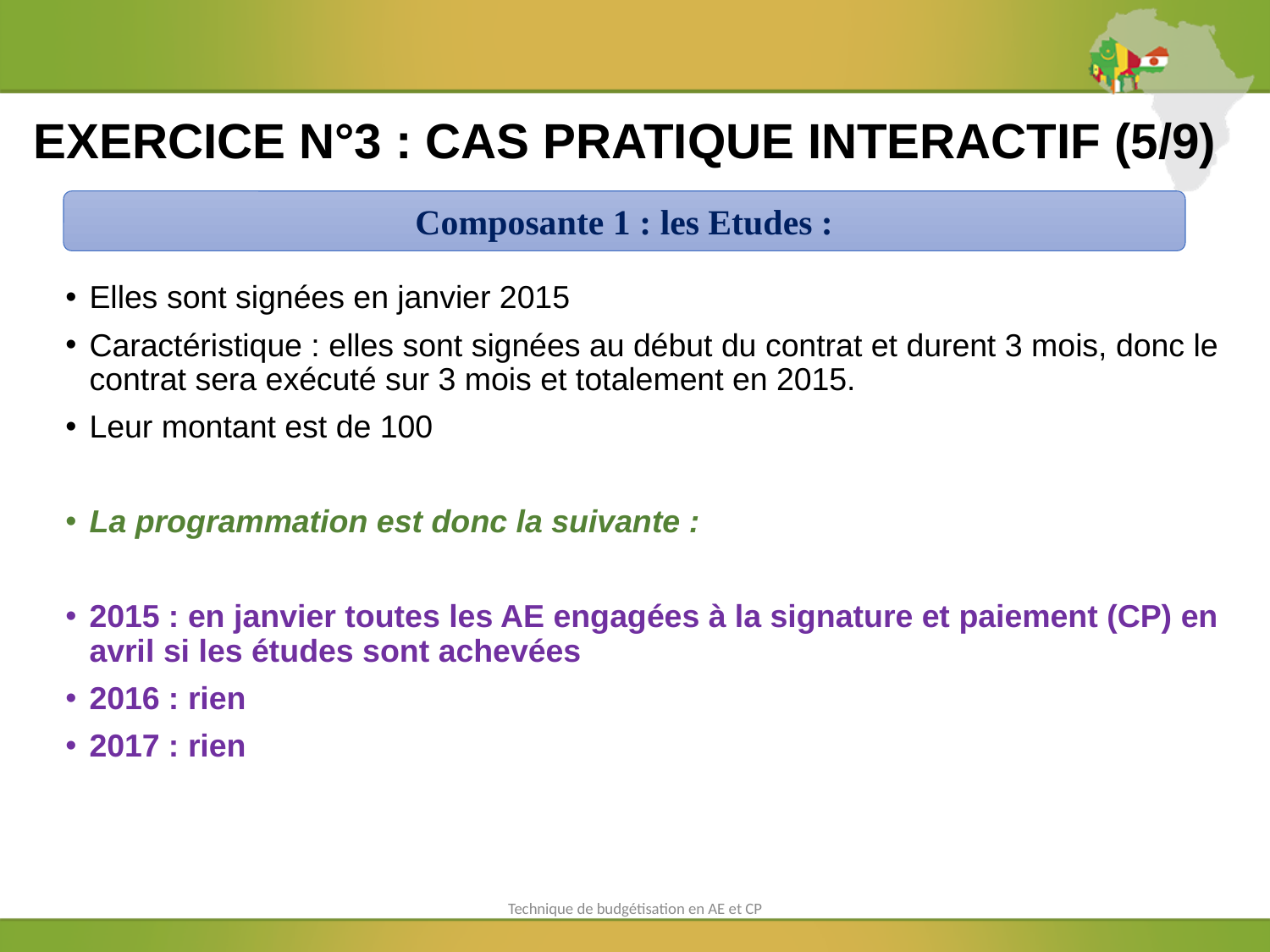

# EXERCICE N°3 : CAS PRATIQUE INTERACTIF (5/9)
Composante 1 : les Etudes :
Elles sont signées en janvier 2015
Caractéristique : elles sont signées au début du contrat et durent 3 mois, donc le contrat sera exécuté sur 3 mois et totalement en 2015.
Leur montant est de 100

La programmation est donc la suivante :

2015 : en janvier toutes les AE engagées à la signature et paiement (CP) en avril si les études sont achevées
2016 : rien
2017 : rien

Technique de budgétisation en AE et CP